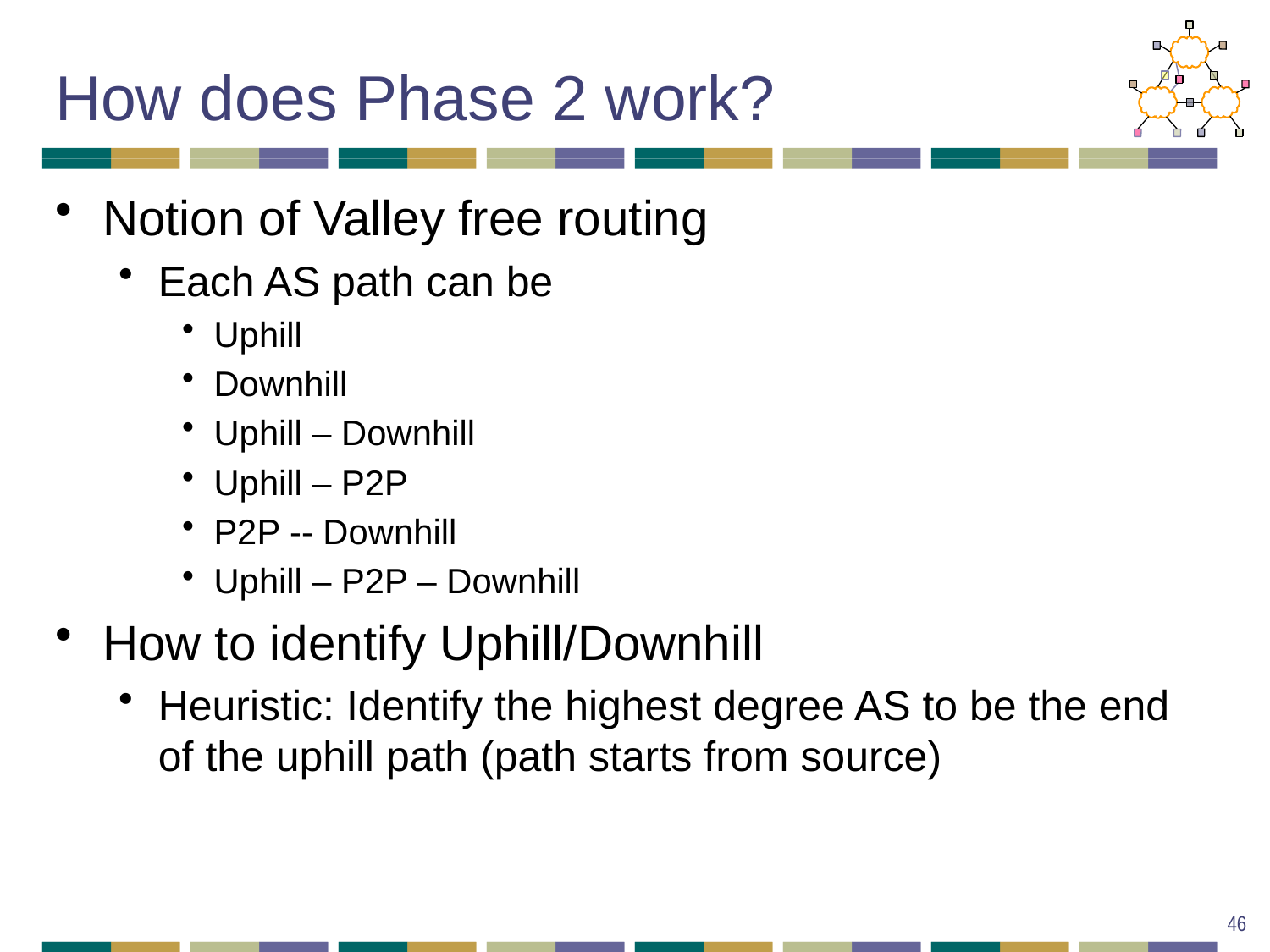

# How does Phase 2 work?
Notion of Valley free routing
Each AS path can be
Uphill
Downhill
Uphill – Downhill
Uphill – P2P
P2P -- Downhill
Uphill – P2P – Downhill
How to identify Uphill/Downhill
Heuristic: Identify the highest degree AS to be the end of the uphill path (path starts from source)
46